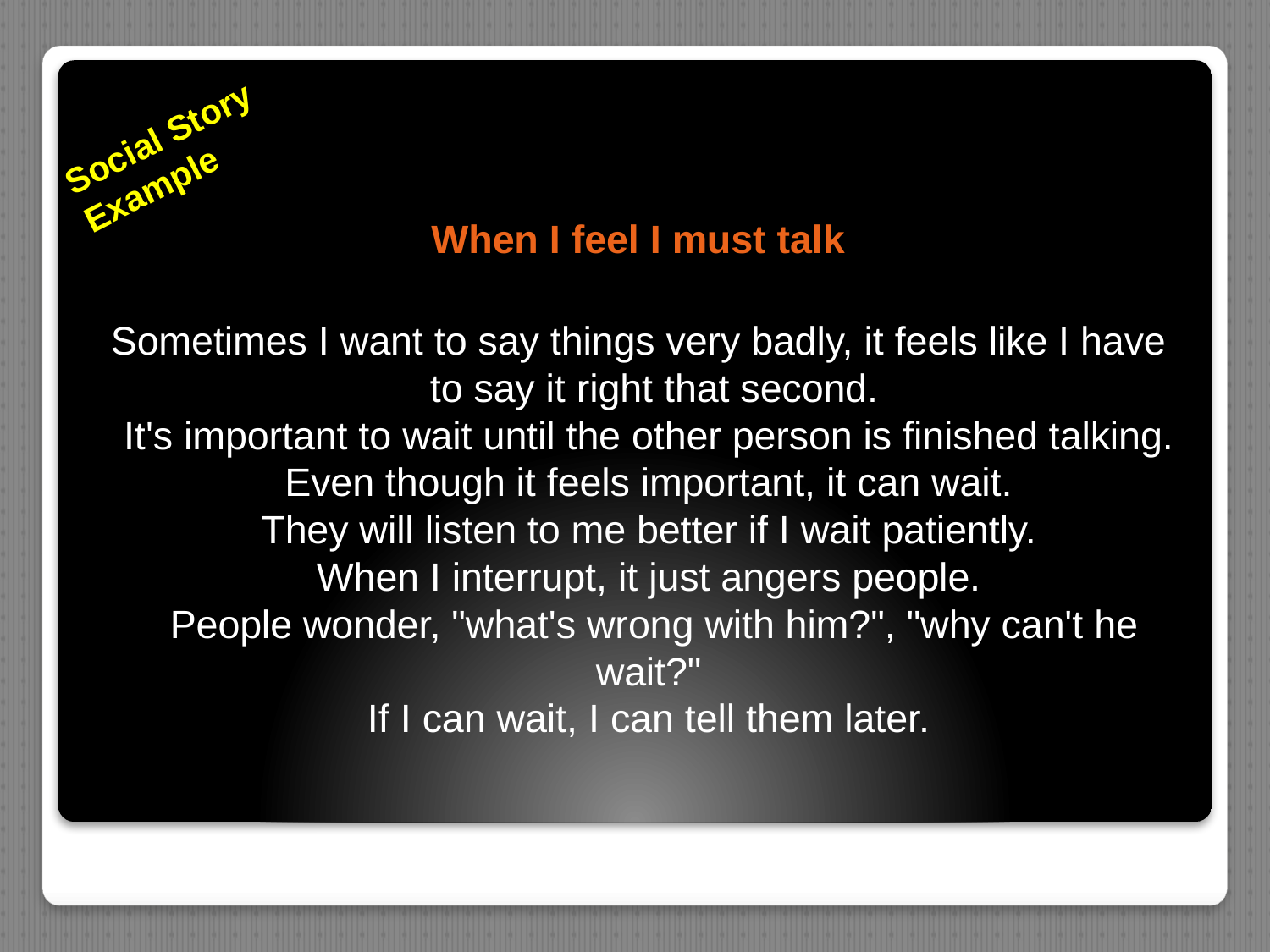

# Social Story Example
When I feel I must talk

Sometimes I want to say things very badly, it feels like I have to say it right that second.
It's important to wait until the other person is finished talking.
Even though it feels important, it can wait.
They will listen to me better if I wait patiently.
When I interrupt, it just angers people.
People wonder, "what's wrong with him?", "why can't he wait?"
If I can wait, I can tell them later.